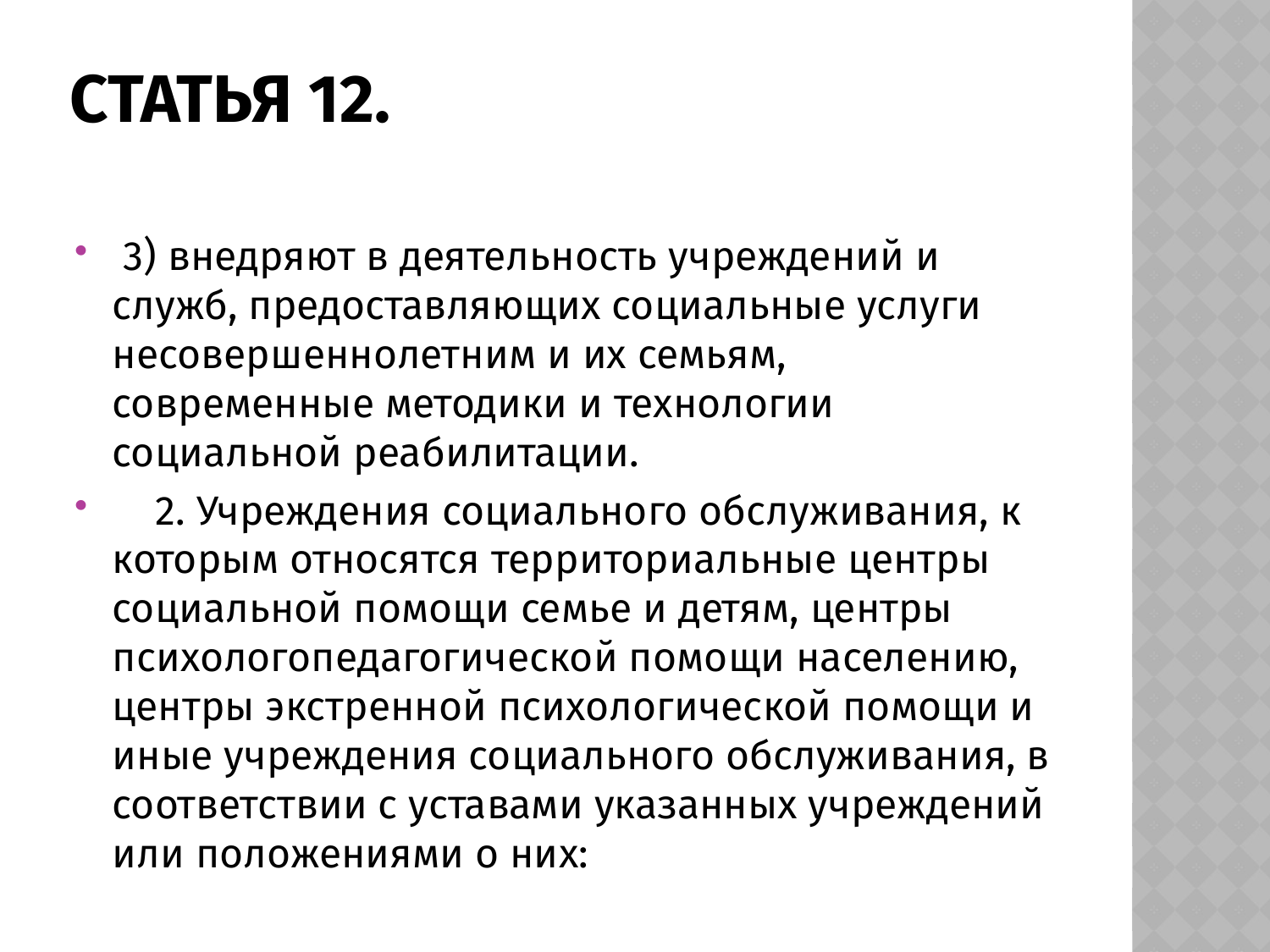

# Статья 12.
 3) внедряют в деятельность учреждений и служб, предоставляющих социальные услуги несовершеннолетним и их семьям, современные методики и технологии социальной реабилитации.
    2. Учреждения социального обслуживания, к которым относятся территориальные центры социальной помощи семье и детям, центры психологопедагогической помощи населению, центры экстренной психологической помощи и иные учреждения социального обслуживания, в соответствии с уставами указанных учреждений или положениями о них: